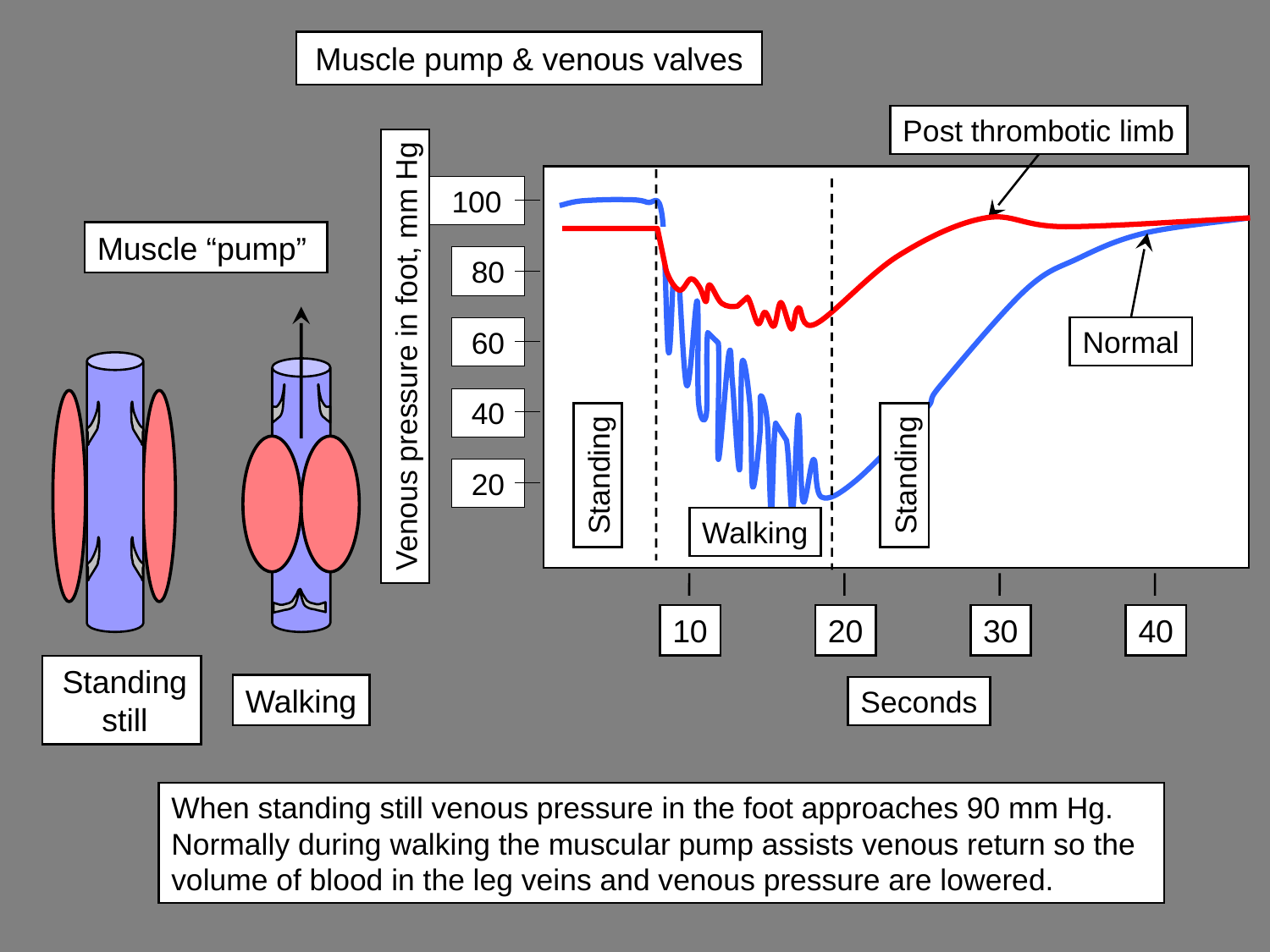

# Muscle pump & venous valves
Post thrombotic limb

100

80

60

40

20

Normal
Venous pressure in foot, mm Hg
Standing
Standing
Walking

10
20
30
40
Seconds
Muscle “pump”

Standing still
Walking
When standing still venous pressure in the foot approaches 90 mm Hg. Normally during walking the muscular pump assists venous return so the volume of blood in the leg veins and venous pressure are lowered.